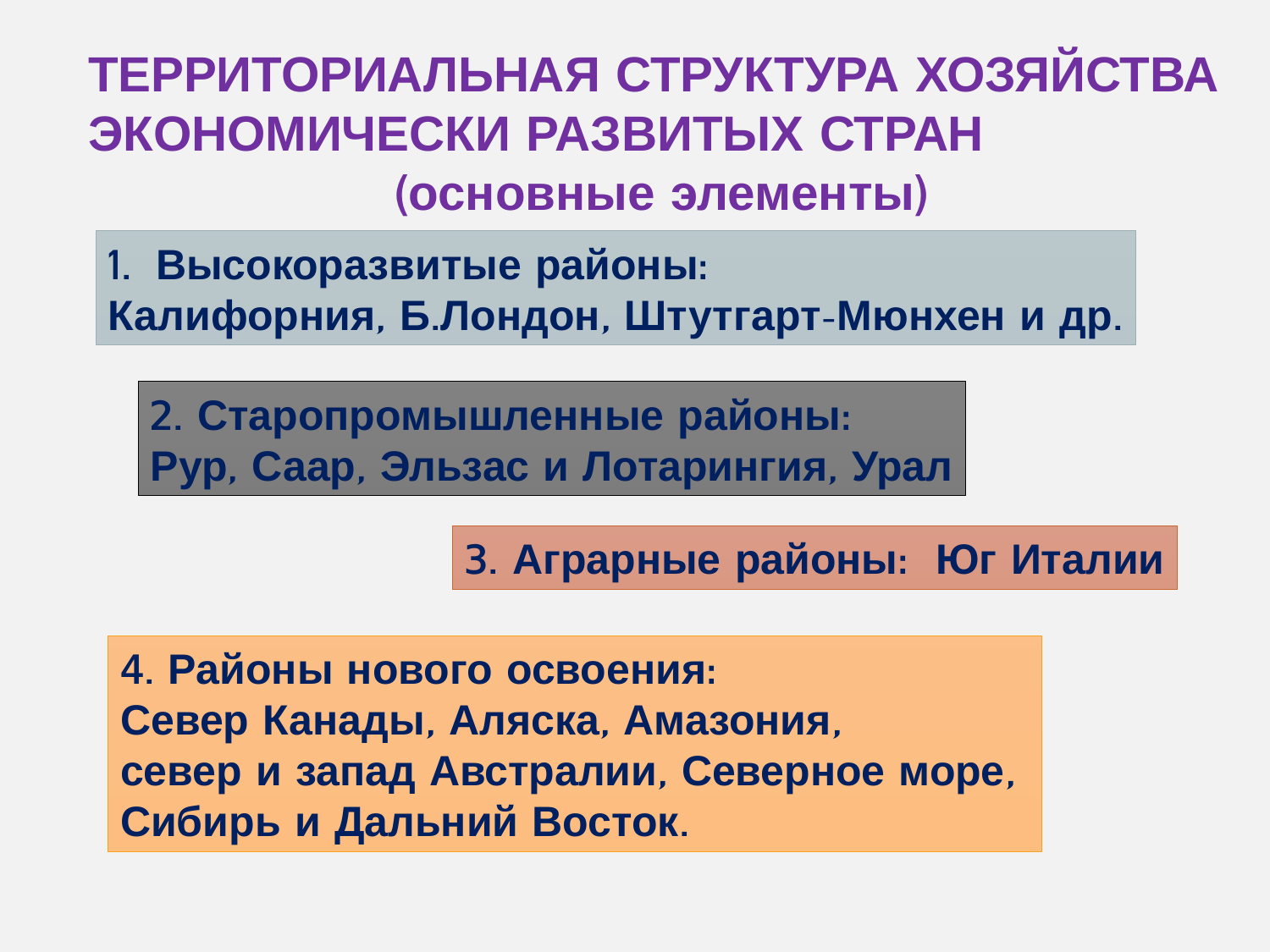

ТЕРРИТОРИАЛЬНАЯ СТРУКТУРА ХОЗЯЙСТВА
ЭКОНОМИЧЕСКИ РАЗВИТЫХ СТРАН
(основные элементы)
Высокоразвитые районы:
Калифорния, Б.Лондон, Штутгарт-Мюнхен и др.
2. Старопромышленные районы:
Рур, Саар, Эльзас и Лотарингия, Урал
3. Аграрные районы:  Юг Италии
4. Районы нового освоения:
Север Канады, Аляска, Амазония,
север и запад Австралии, Северное море,
Сибирь и Дальний Восток.